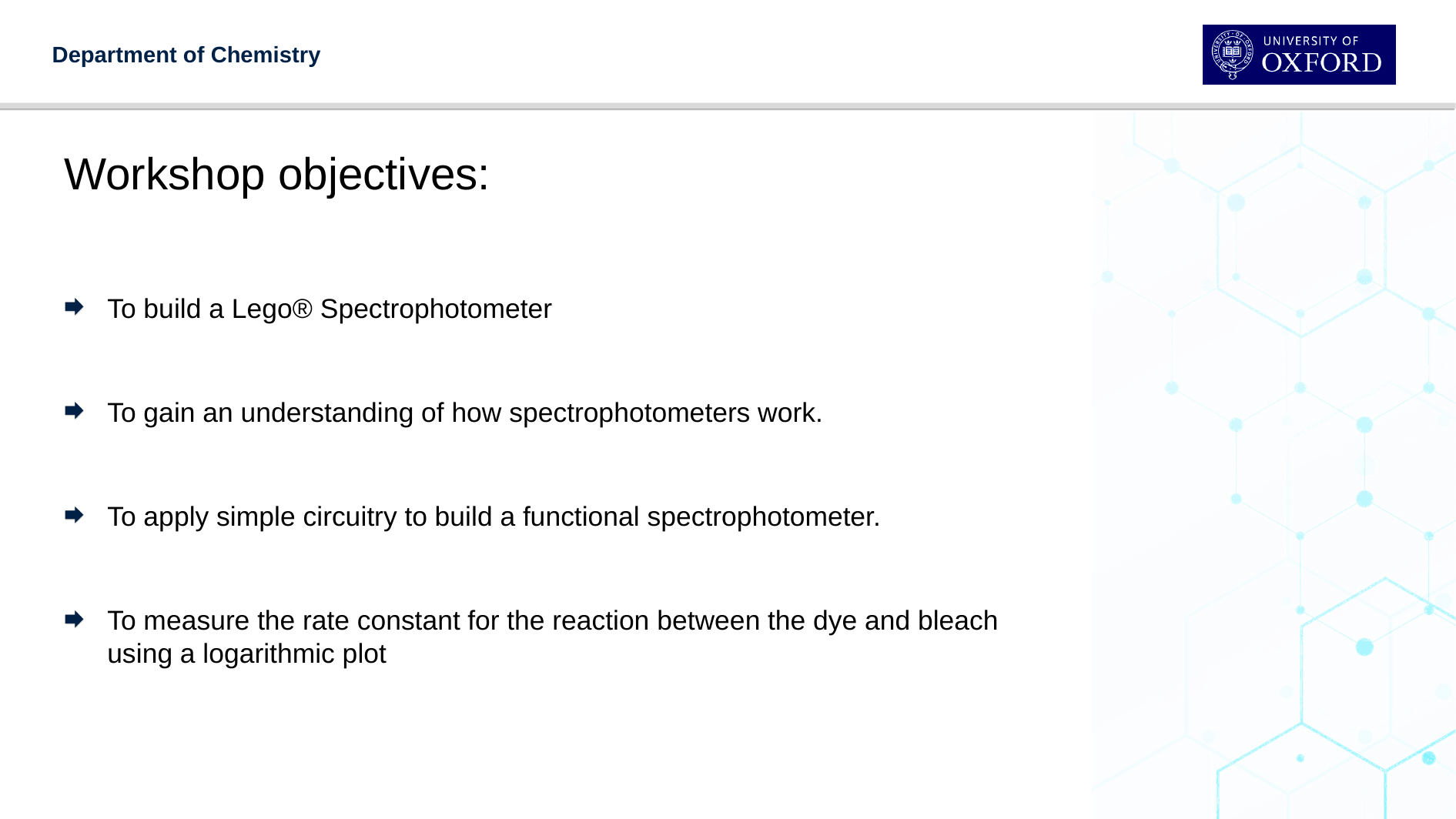

Workshop objectives:

To build a Lego® Spectrophotometer

To gain an understanding of how spectrophotometers work.

To apply simple circuitry to build a functional spectrophotometer.

To measure the rate constant for the reaction between the dye and bleach using a logarithmic plot